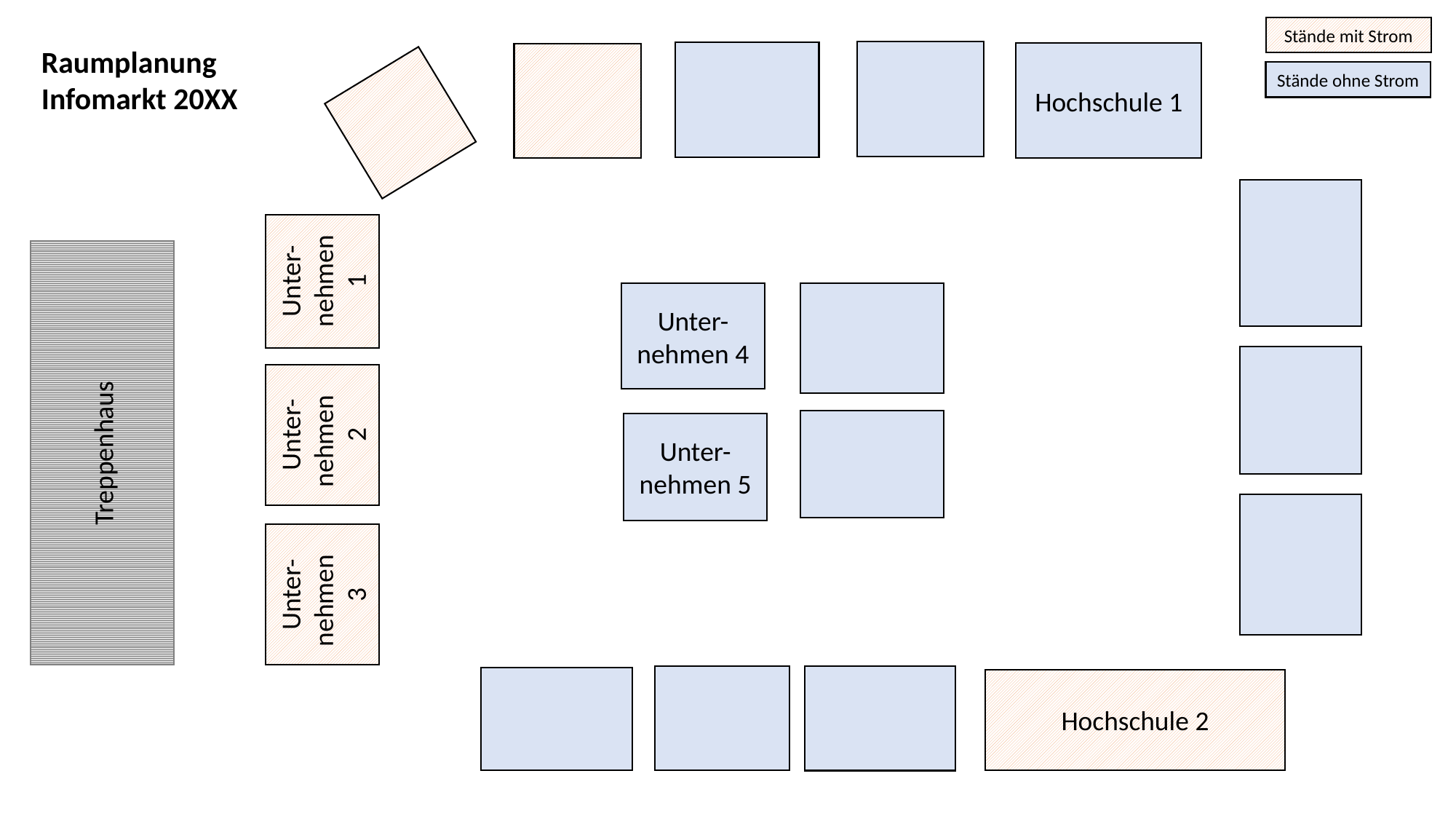

Stände mit Strom
Raumplanung Infomarkt 20XX

Hochschule 1

Stände ohne Strom

Unter-nehmen 1
Treppenhaus
Unter-nehmen 4

Unter-nehmen   2

Unter-nehmen 5

Unter-nehmen   3

Hochschule 2